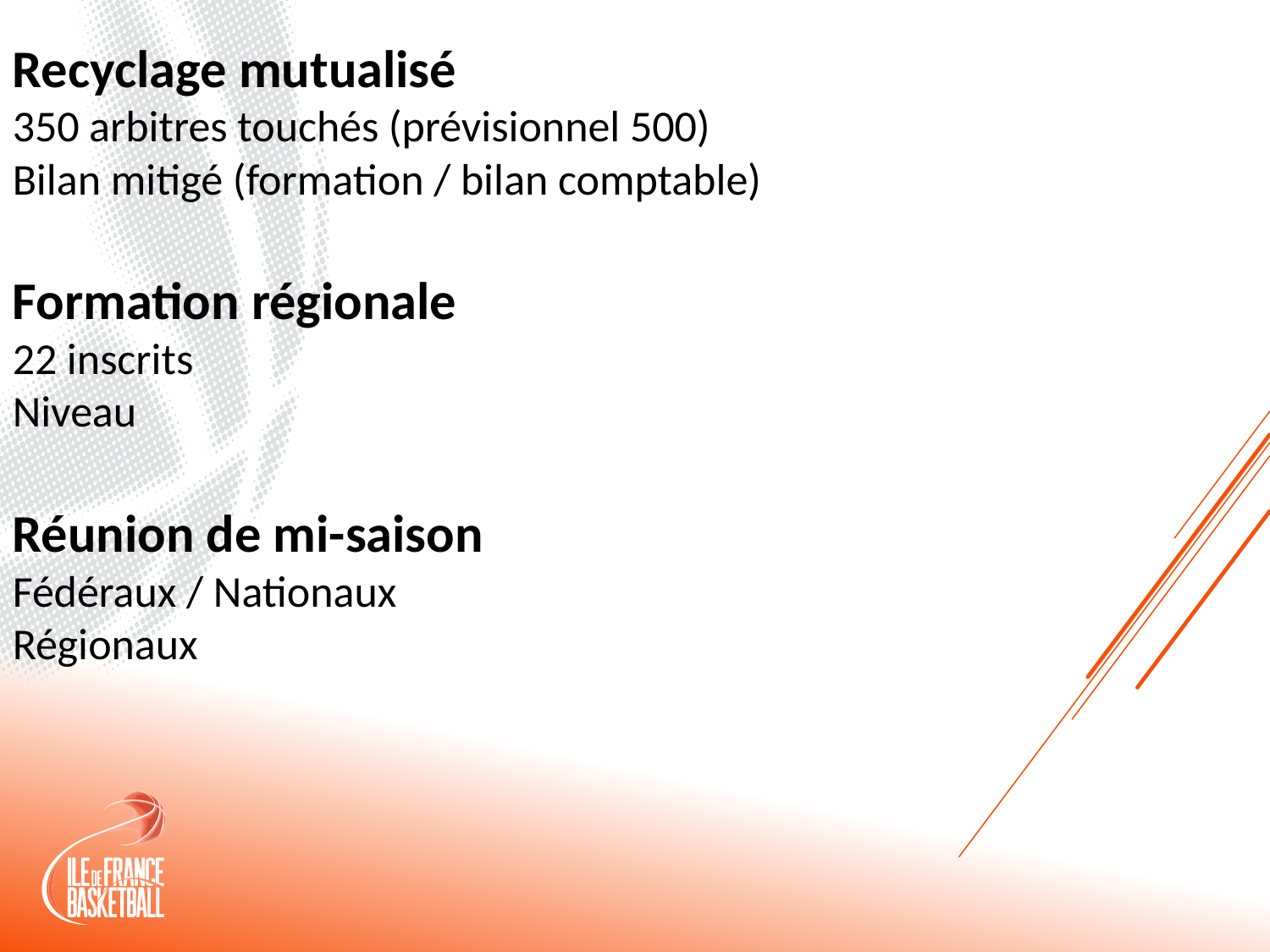

Recyclage mutualisé
350 arbitres touchés (prévisionnel 500)
Bilan mitigé (formation / bilan comptable)

Formation régionale
22 inscrits
Niveau

Réunion de mi-saison
Fédéraux / Nationaux
Régionaux